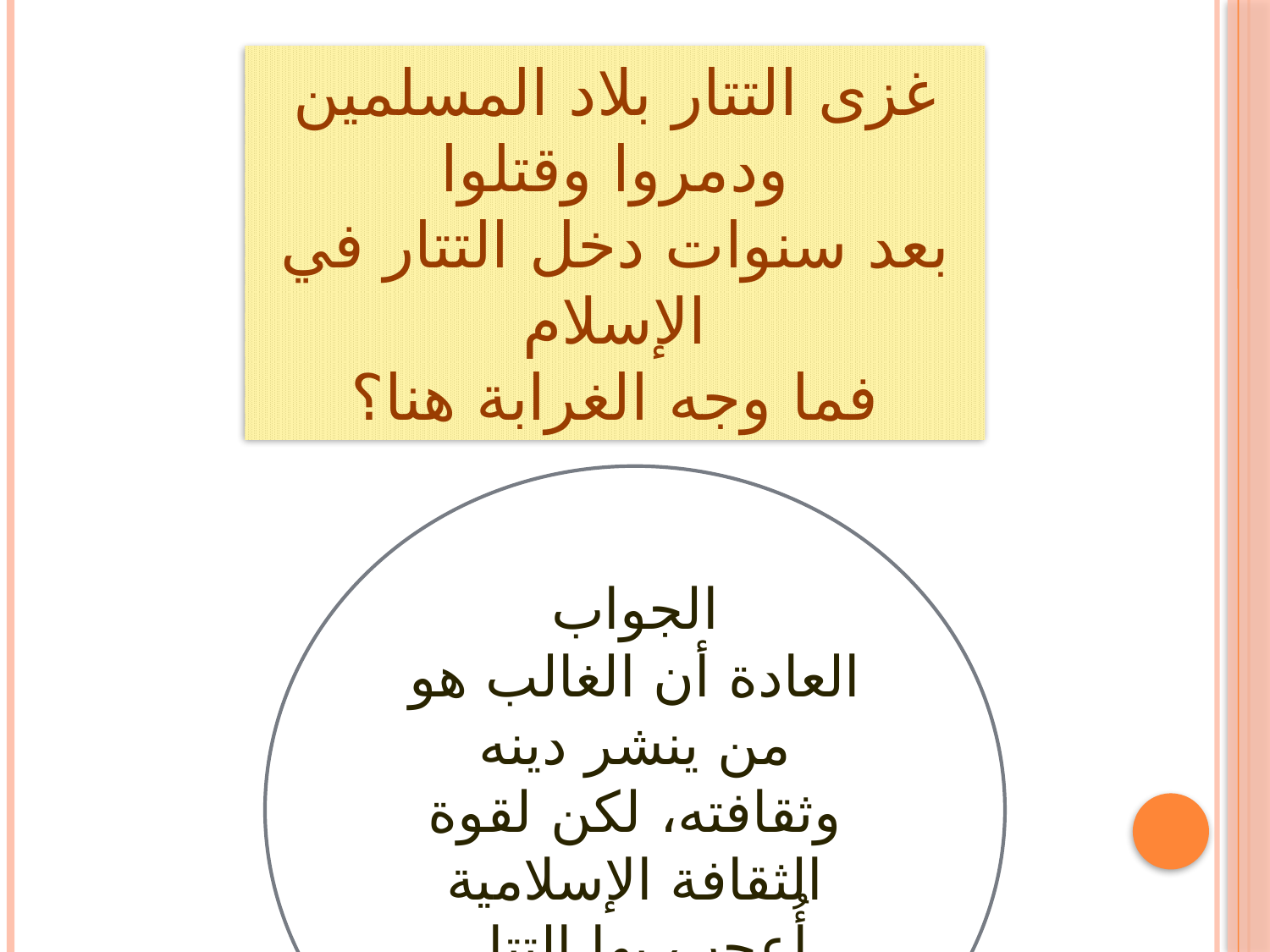

غزى التتار بلاد المسلمين ودمروا وقتلوا
بعد سنوات دخل التتار في الإسلام
فما وجه الغرابة هنا؟
الجواب
العادة أن الغالب هو من ينشر دينه وثقافته، لكن لقوة الثقافة الإسلامية أُعجب بها التتار ودخلوا في الإسلام